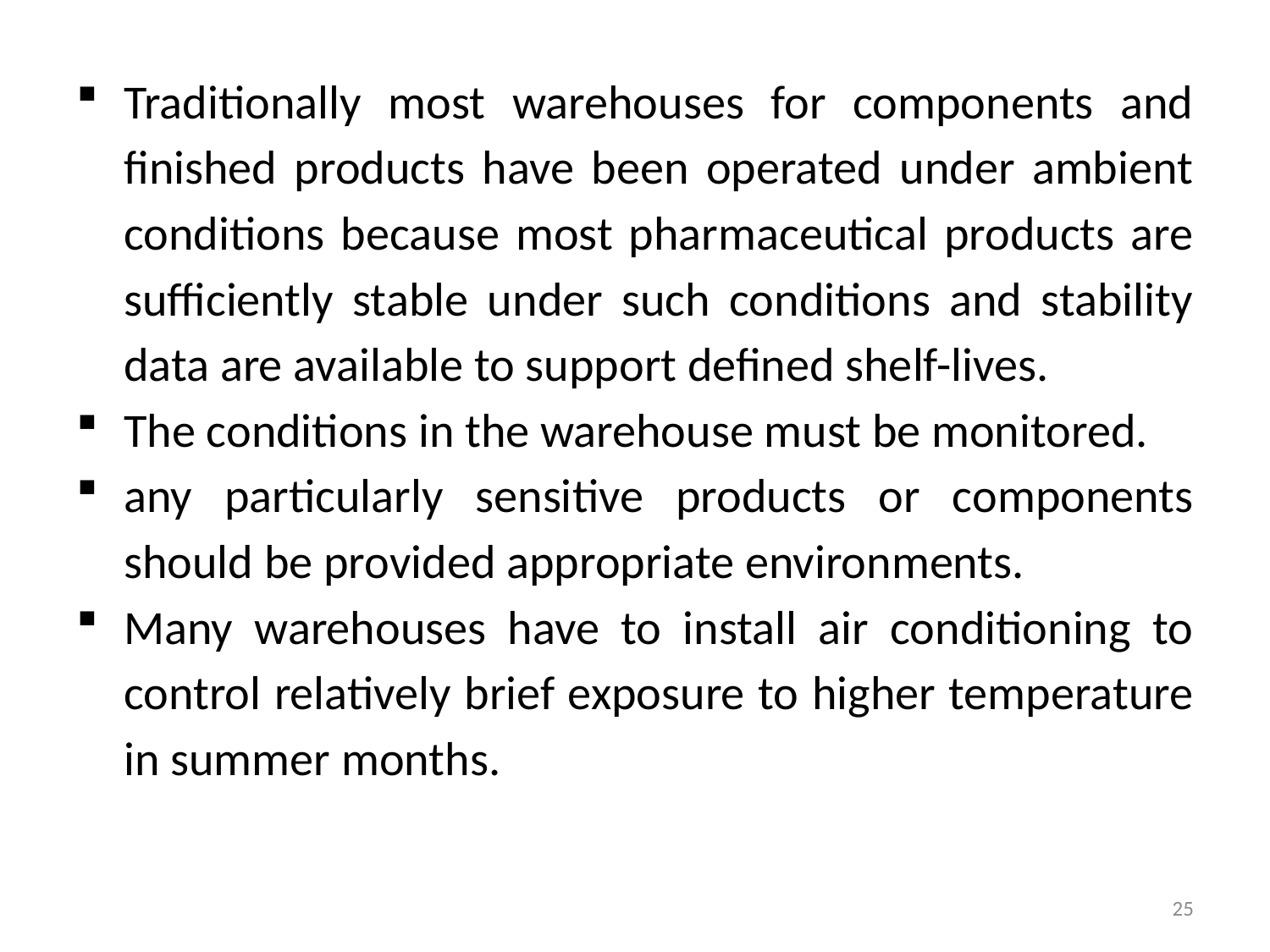

Traditionally most warehouses for components and finished products have been operated under ambient conditions because most pharmaceutical products are sufficiently stable under such conditions and stability data are available to support defined shelf-lives.
The conditions in the warehouse must be monitored.
any particularly sensitive products or components should be provided appropriate environments.
Many warehouses have to install air conditioning to control relatively brief exposure to higher temperature in summer months.

25